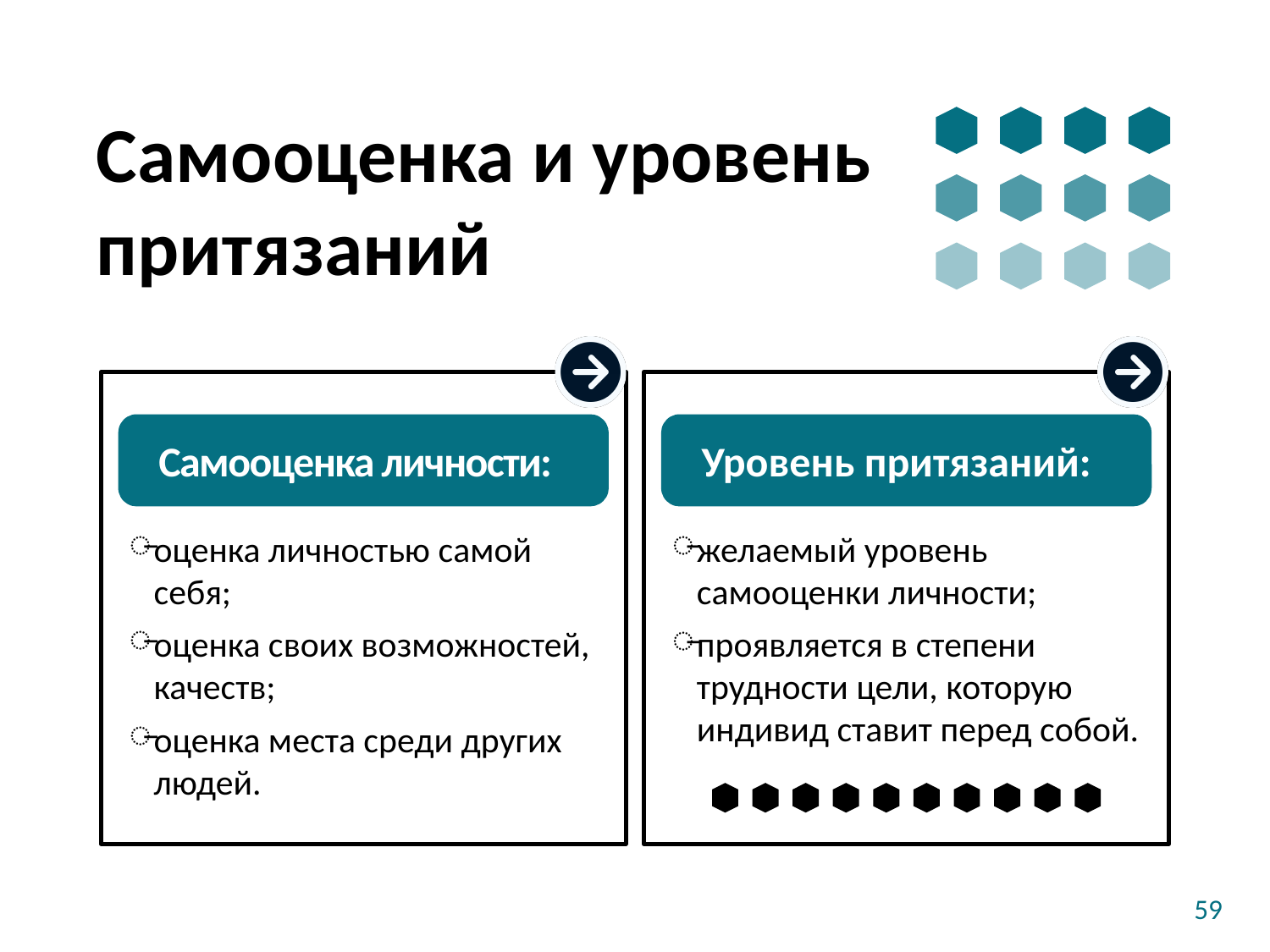

# Самооценка и уровень притязаний

оценка личностью самой себя;
оценка своих возможностей, качеств;
оценка места среди других людей.
желаемый уровень самооценки личности;
проявляется в степени трудности цели, которую индивид ставит перед собой.
Самооценка личности:
Уровень притязаний:

59